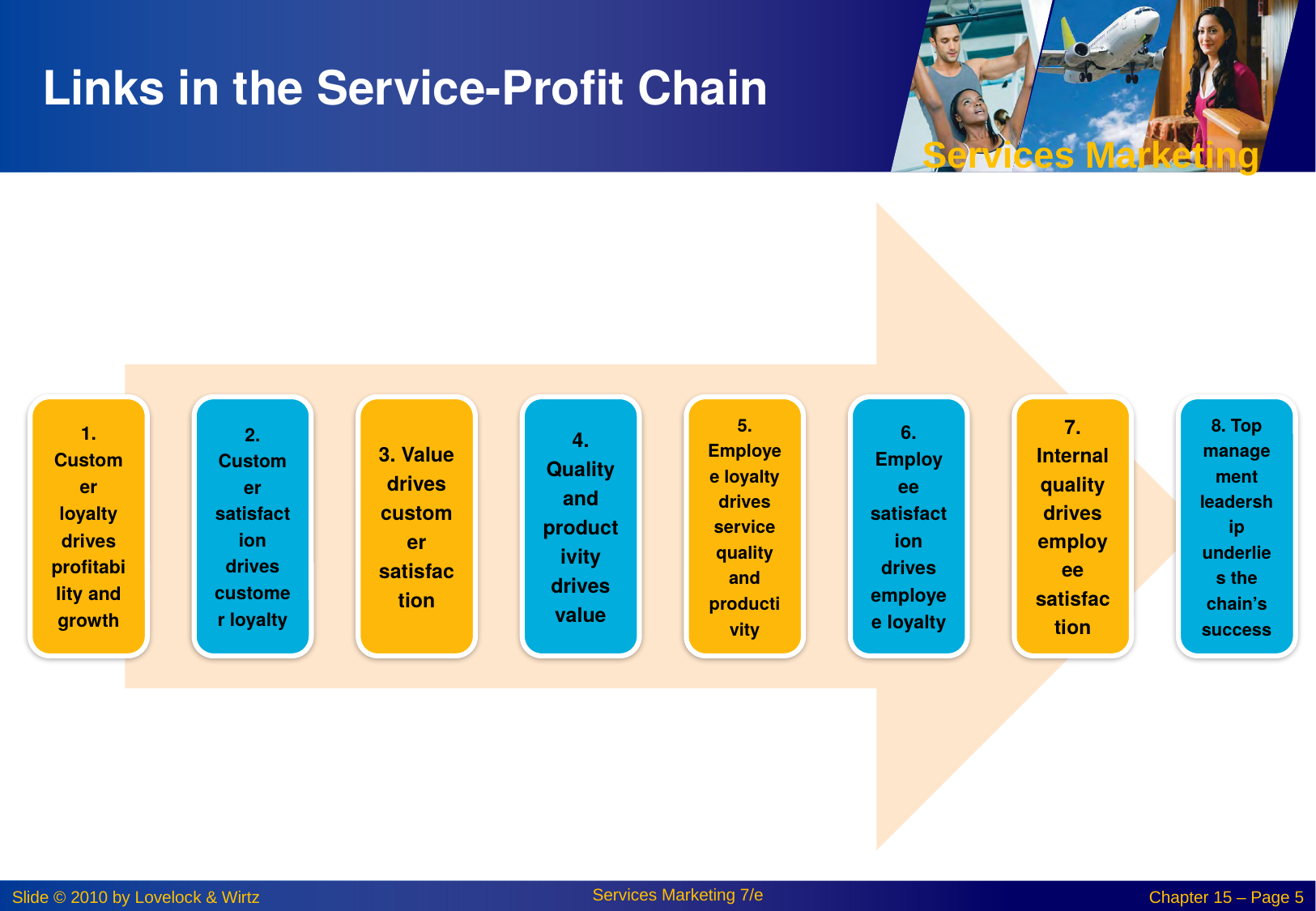

# Links in the Service-Profit Chain
1. Customer loyalty drives profitability and growth
2. Customer satisfaction drives customer loyalty
3. Value drives customer satisfaction
4. Quality and productivity drives value
5. Employee loyalty drives service quality and productivity
6. Employee satisfaction drives employee loyalty
7. Internal quality drives employee satisfaction
8. Top management leadership underlies the chain’s success